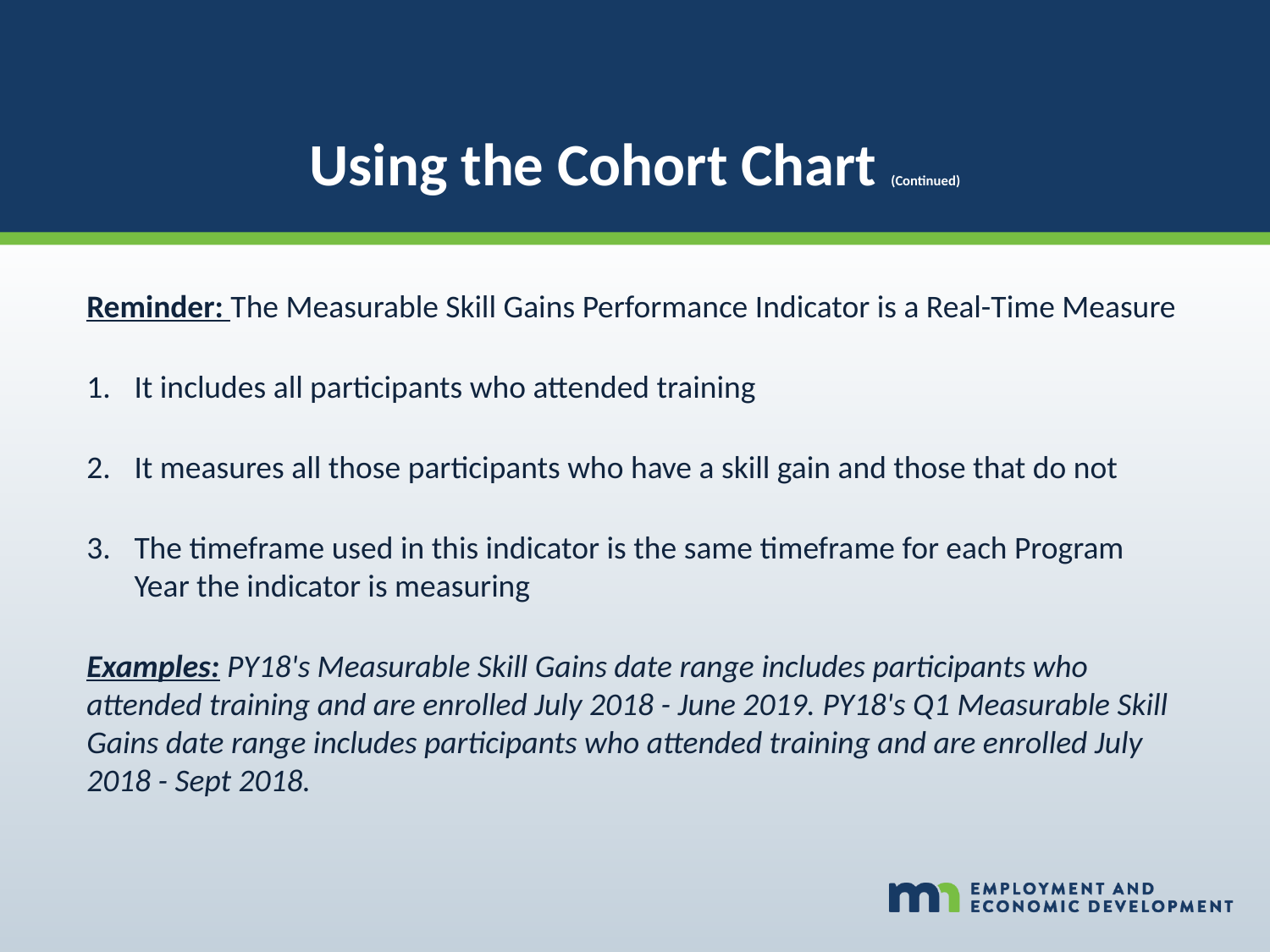

# Using the Cohort Chart (Continued)
Reminder: The Measurable Skill Gains Performance Indicator is a Real-Time Measure
It includes all participants who attended training
It measures all those participants who have a skill gain and those that do not
The timeframe used in this indicator is the same timeframe for each Program Year the indicator is measuring
Examples: PY18's Measurable Skill Gains date range includes participants who attended training and are enrolled July 2018 - June 2019. PY18's Q1 Measurable Skill Gains date range includes participants who attended training and are enrolled July 2018 - Sept 2018.